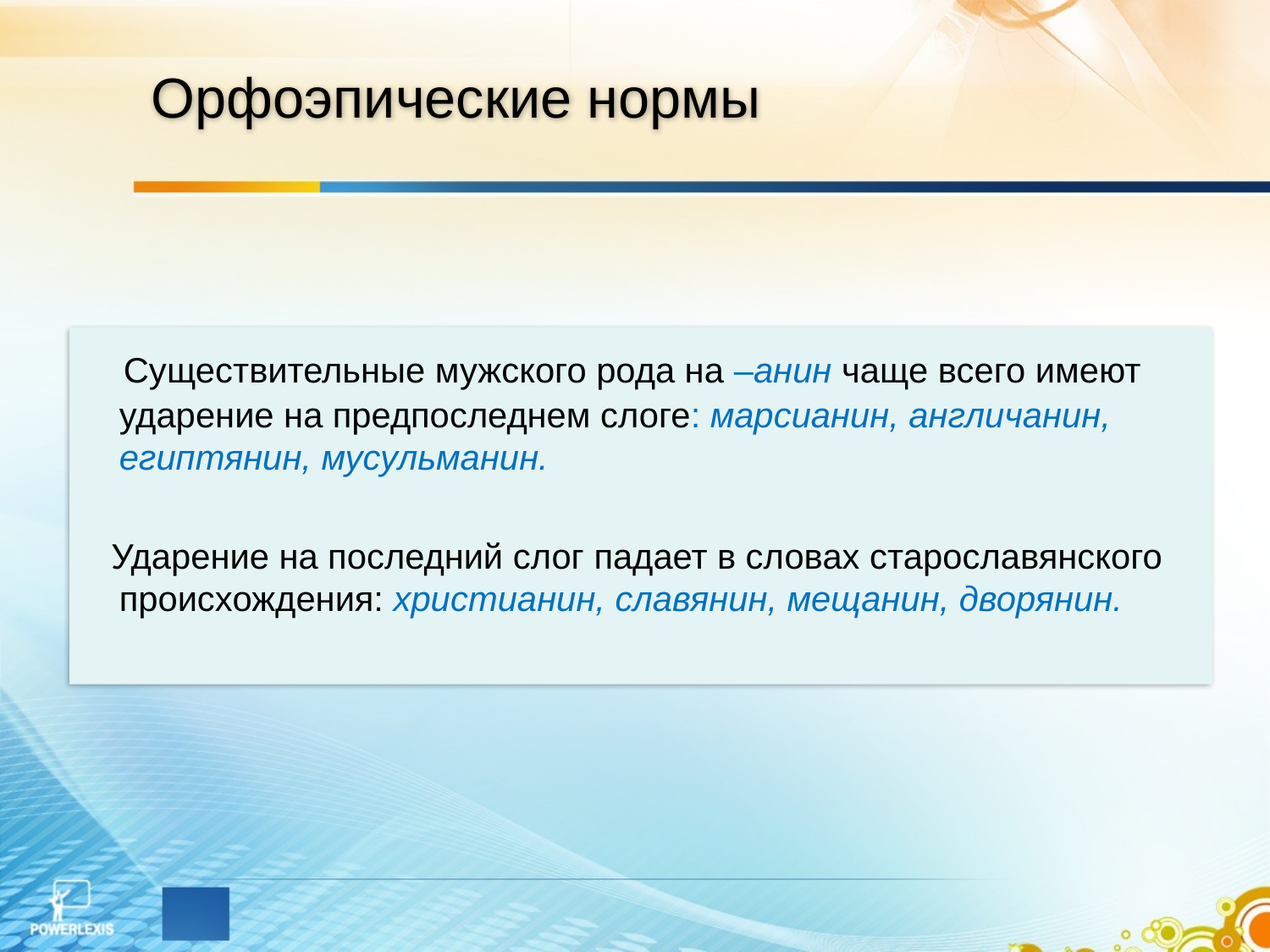

# Орфоэпические нормы
   Существительные мужского рода на –анин чаще всего имеют ударение на предпоследнем слоге: марсианин, англичанин, египтянин, мусульманин.

   Ударение на последний слог падает в словах старославянского происхождения: христианин, славянин, мещанин, дворянин.